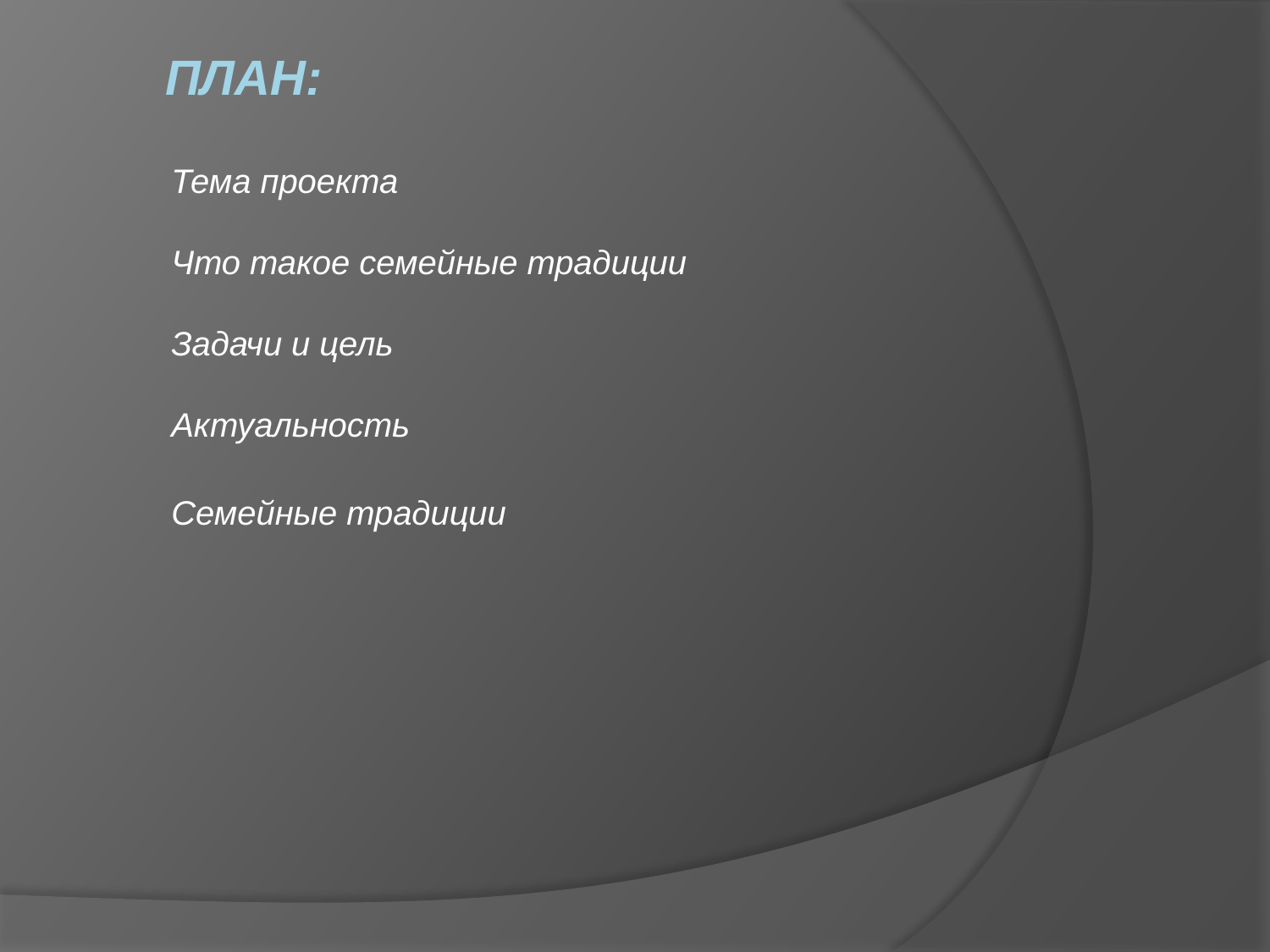

# План:
Тема проекта
Что такое семейные традиции
Задачи и цель
Актуальность
Семейные традиции